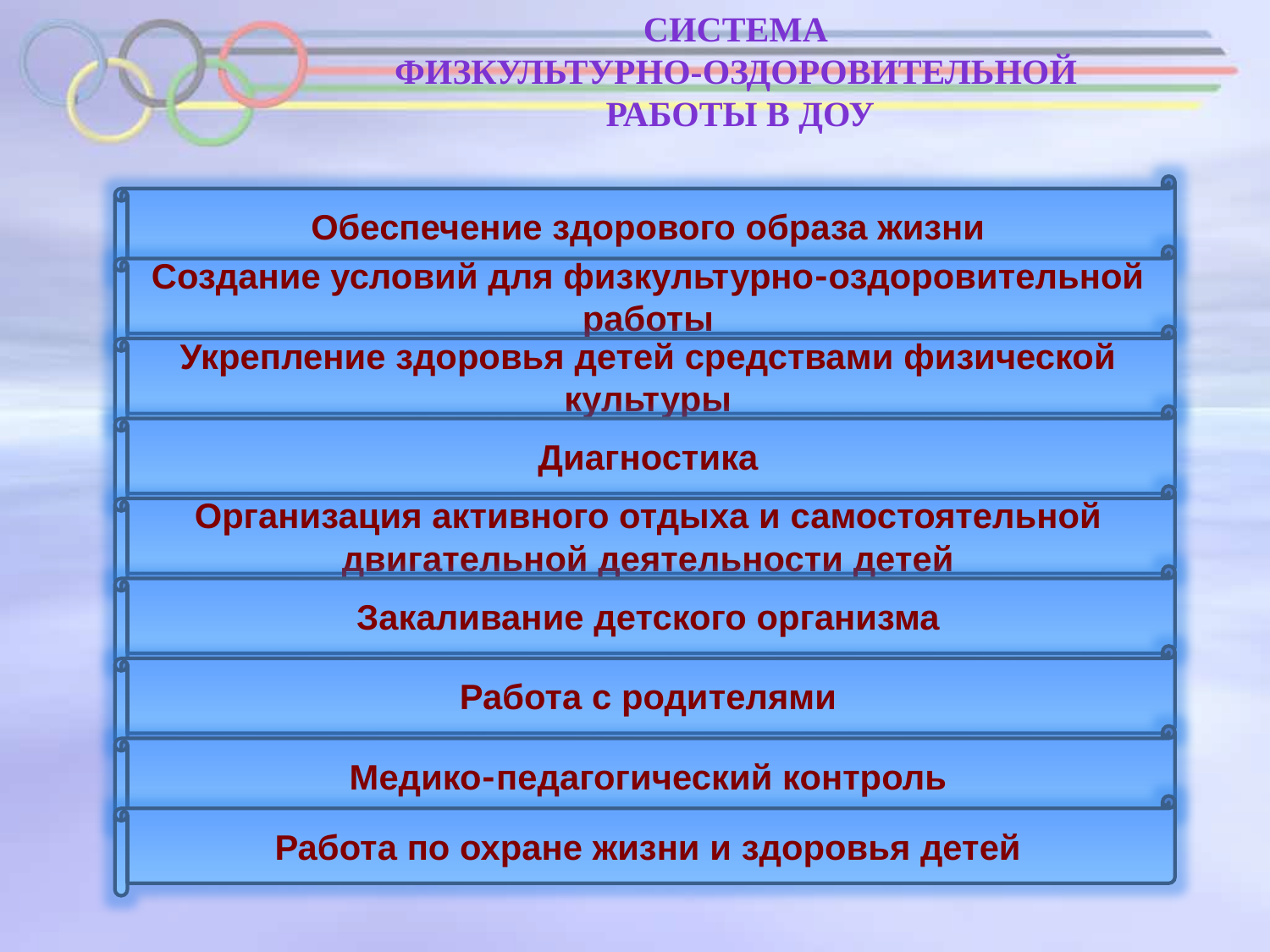

Система
физкультурно-оздоровительной
работы в ДОУ
Обеспечение здорового образа жизни
Создание условий для физкультурно-оздоровительной работы
Укрепление здоровья детей средствами физической культуры
Диагностика
Организация активного отдыха и самостоятельной двигательной деятельности детей
Закаливание детского организма
Работа с родителями
Медико-педагогический контроль
Работа по охране жизни и здоровья детей